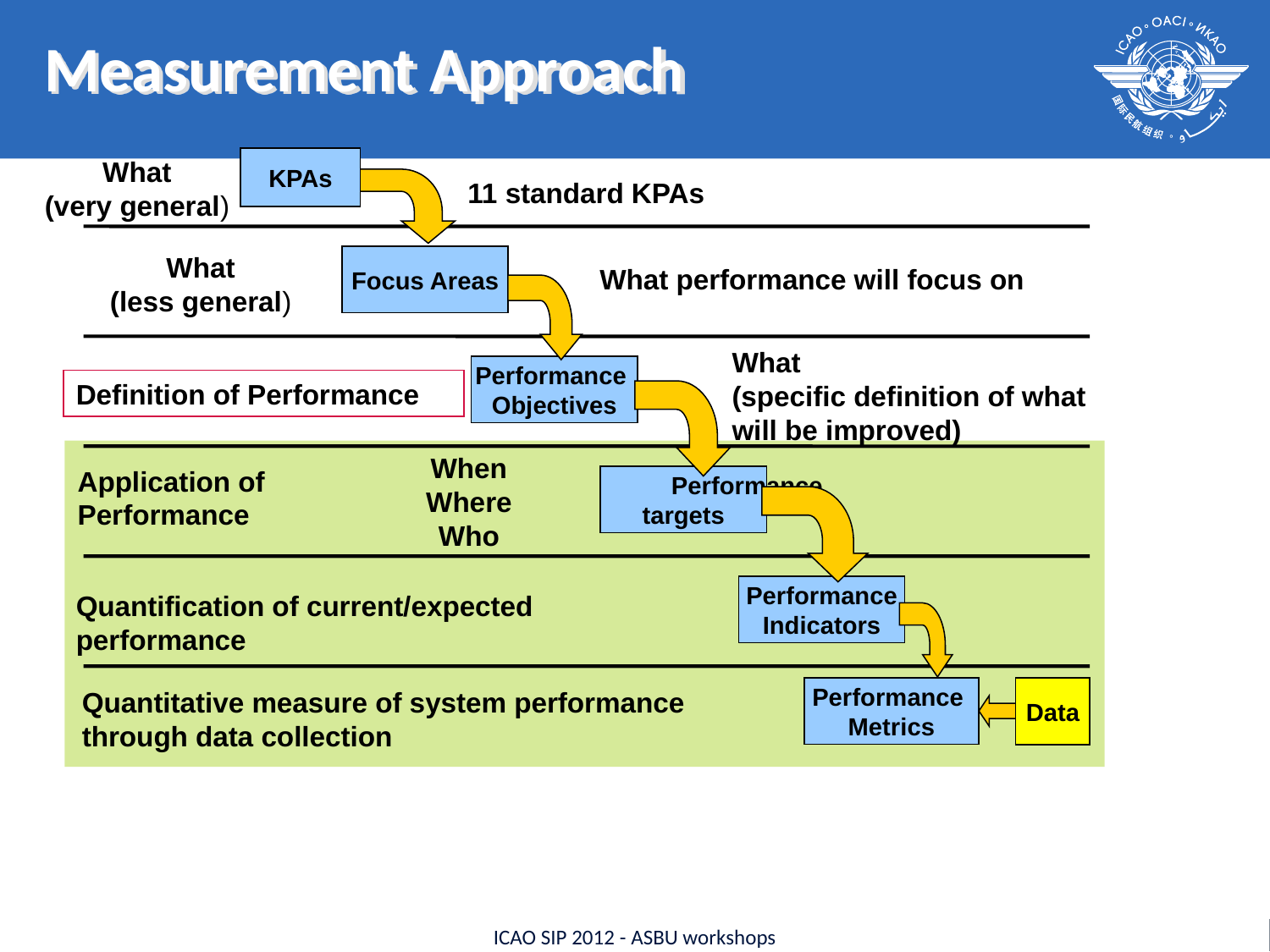

Measurement Approach

What
(very general)
KPAs

11 standard KPAs

What
(less general)
Focus Areas
What performance will focus on

What
(specific definition of what will be improved)
Performance
Objectives
Definition of Performance

When
Where
Who

Application of
Performance
	Performance
targets

Performance
Indicators
Quantification of current/expected
performance

Performance
Metrics
Data
Quantitative measure of system performance
through data collection

ICAO SIP 2012 - ASBU workshops